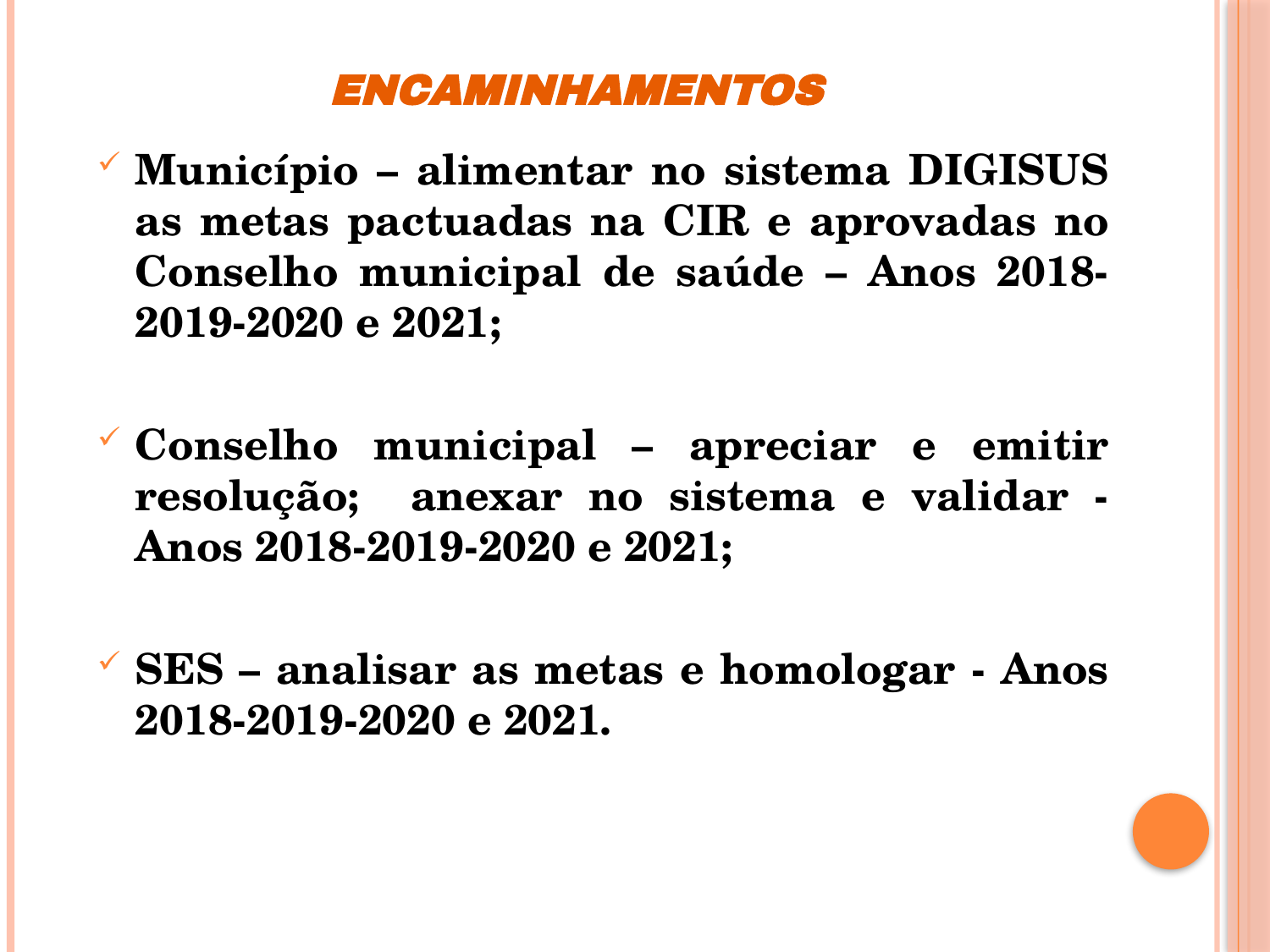

# ENCAMINHAMENTOS
Município – alimentar no sistema DIGISUS as metas pactuadas na CIR e aprovadas no Conselho municipal de saúde – Anos 2018-2019-2020 e 2021;

Conselho municipal – apreciar e emitir resolução;  anexar no sistema e validar - Anos 2018-2019-2020 e 2021;

SES – analisar as metas e homologar - Anos 2018-2019-2020 e 2021.